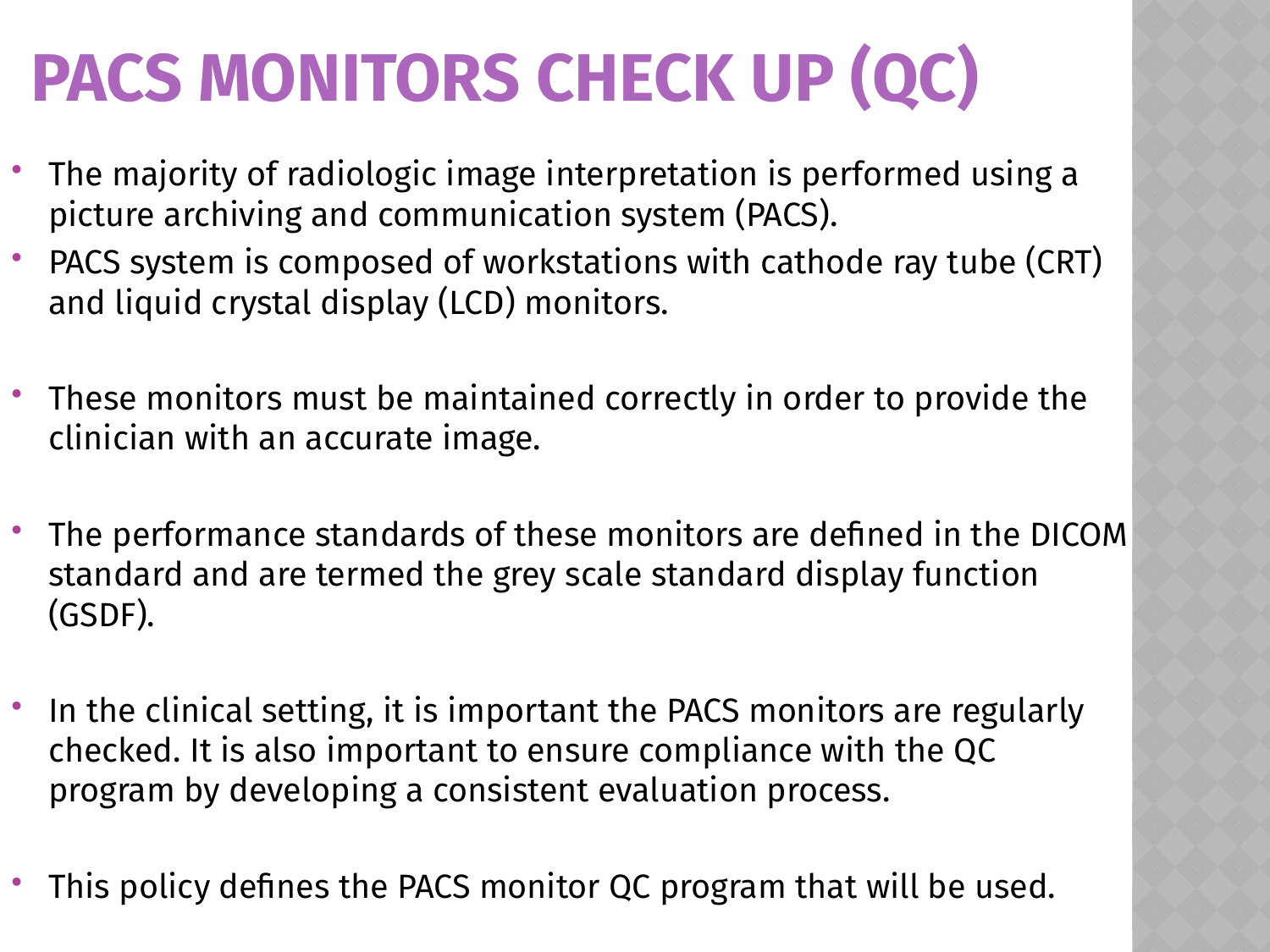

# PACS monitors check up (QC)
The majority of radiologic image interpretation is performed using a picture archiving and communication system (PACS).
PACS system is composed of workstations with cathode ray tube (CRT) and liquid crystal display (LCD) monitors.

These monitors must be maintained correctly in order to provide the clinician with an accurate image.

The performance standards of these monitors are defined in the DICOM standard and are termed the grey scale standard display function (GSDF).

In the clinical setting, it is important the PACS monitors are regularly checked. It is also important to ensure compliance with the QC program by developing a consistent evaluation process.

This policy defines the PACS monitor QC program that will be used.